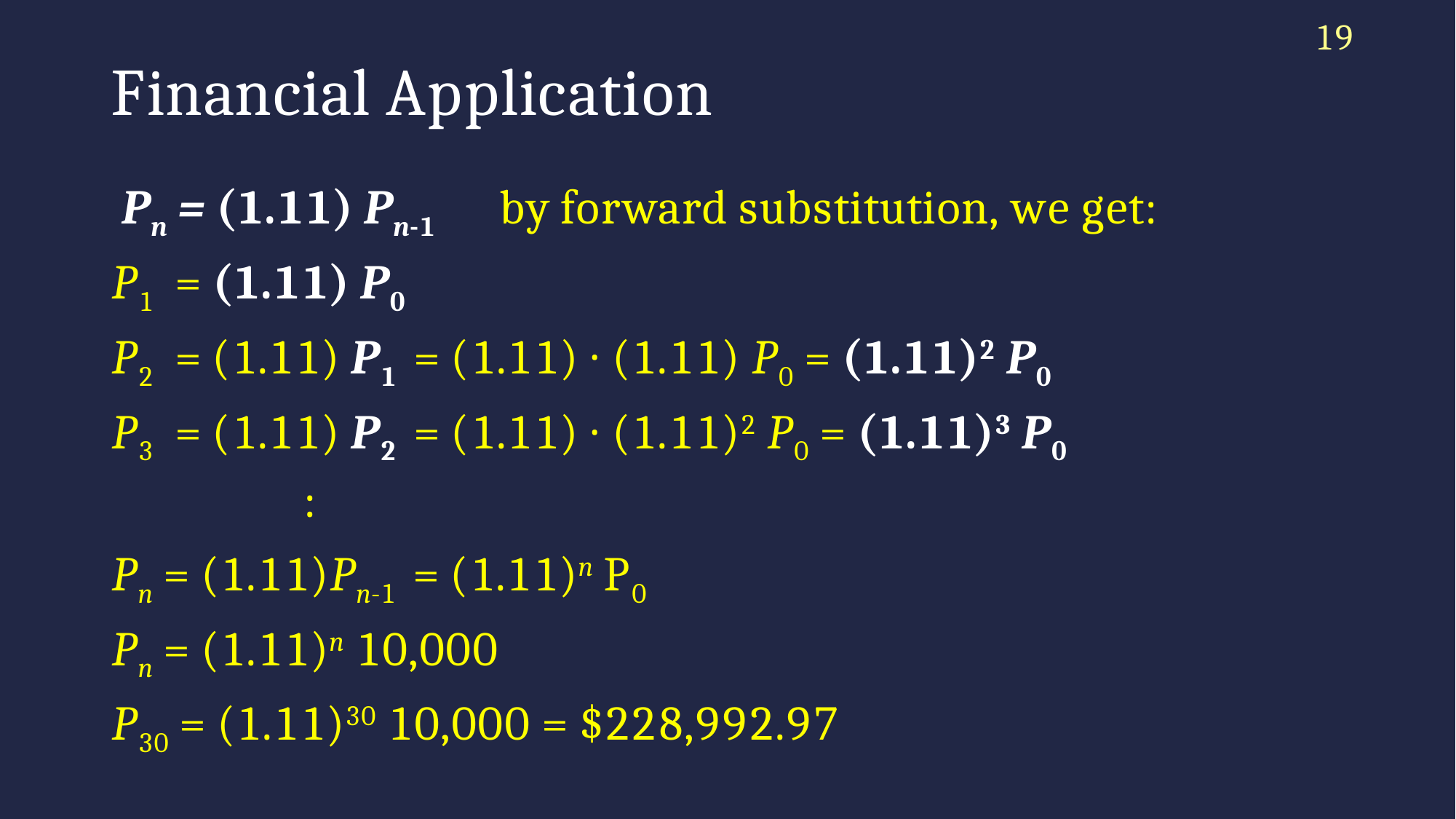

19
# Financial Application
 Pn = (1.11) Pn-1      by forward substitution, we get:
P1  = (1.11) P0
P2  = (1.11) P1  = (1.11) ∙ (1.11) P0 = (1.11)2 P0
P3  = (1.11) P2  = (1.11) ∙ (1.11)2 P0 = (1.11)3 P0
                  :
Pn = (1.11)Pn-1  = (1.11)n P0
Pn = (1.11)n 10,000
P30 = (1.11)30 10,000 = $228,992.97